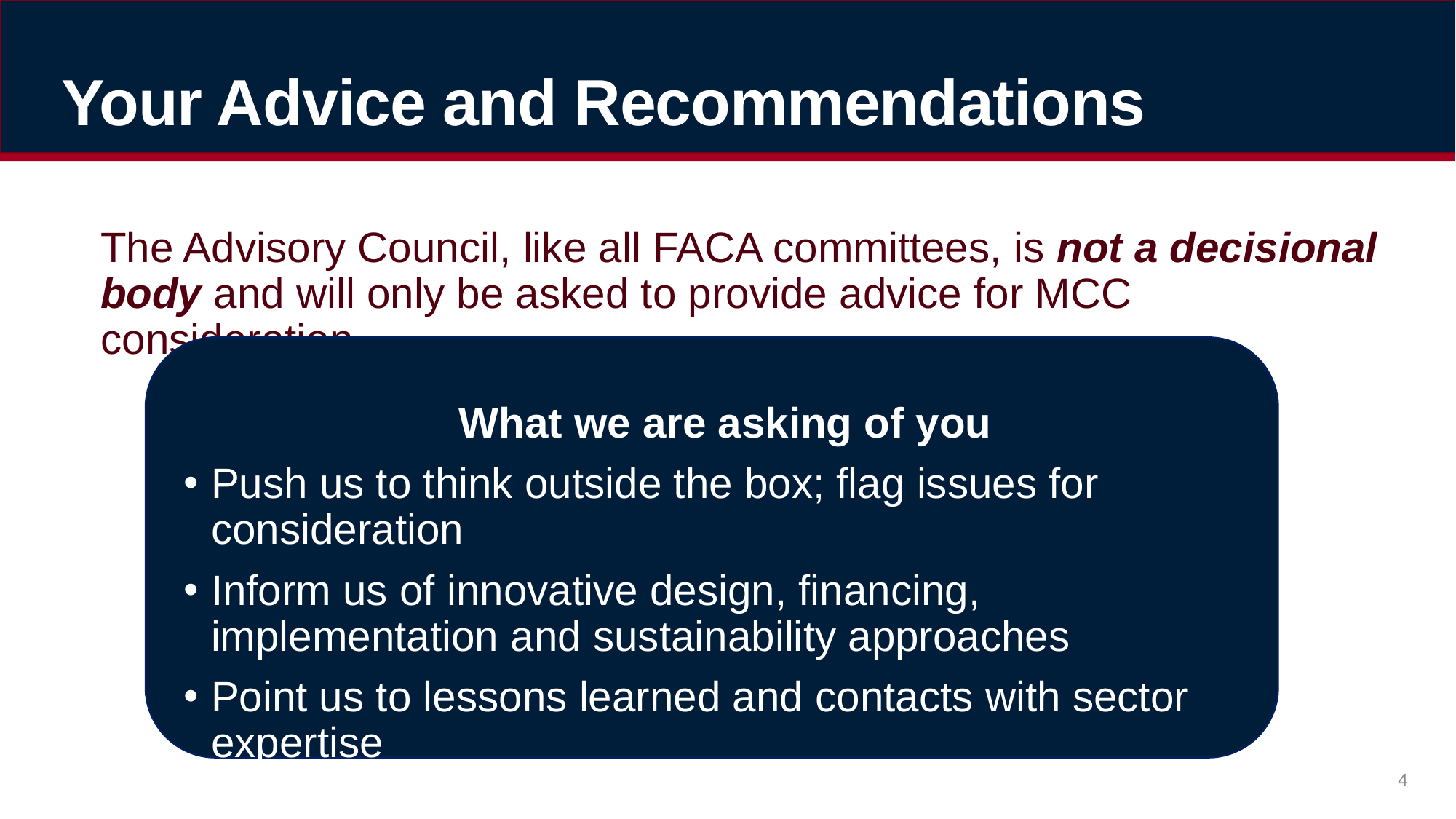

# Your Advice and Recommendations
The Advisory Council, like all FACA committees, is not a decisional body and will only be asked to provide advice for MCC consideration.

What we are asking of you
Push us to think outside the box; flag issues for consideration
Inform us of innovative design, financing, implementation and sustainability approaches
Point us to lessons learned and contacts with sector expertise
4